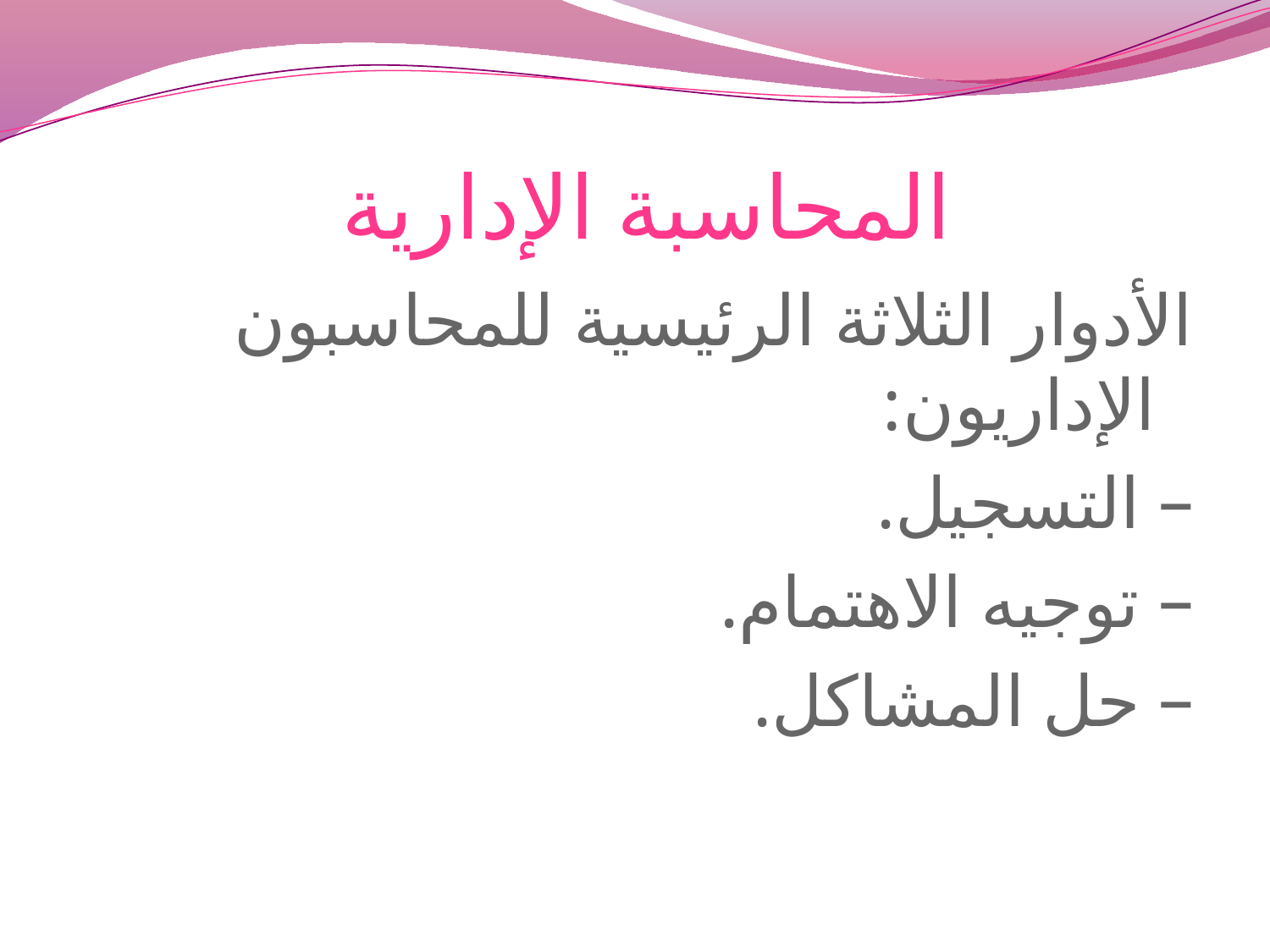

# المحاسبة الإدارية
الأدوار الثلاثة الرئيسية للمحاسبون الإداريون:
– التسجيل.
– توجيه الاهتمام.
– حل المشاكل.